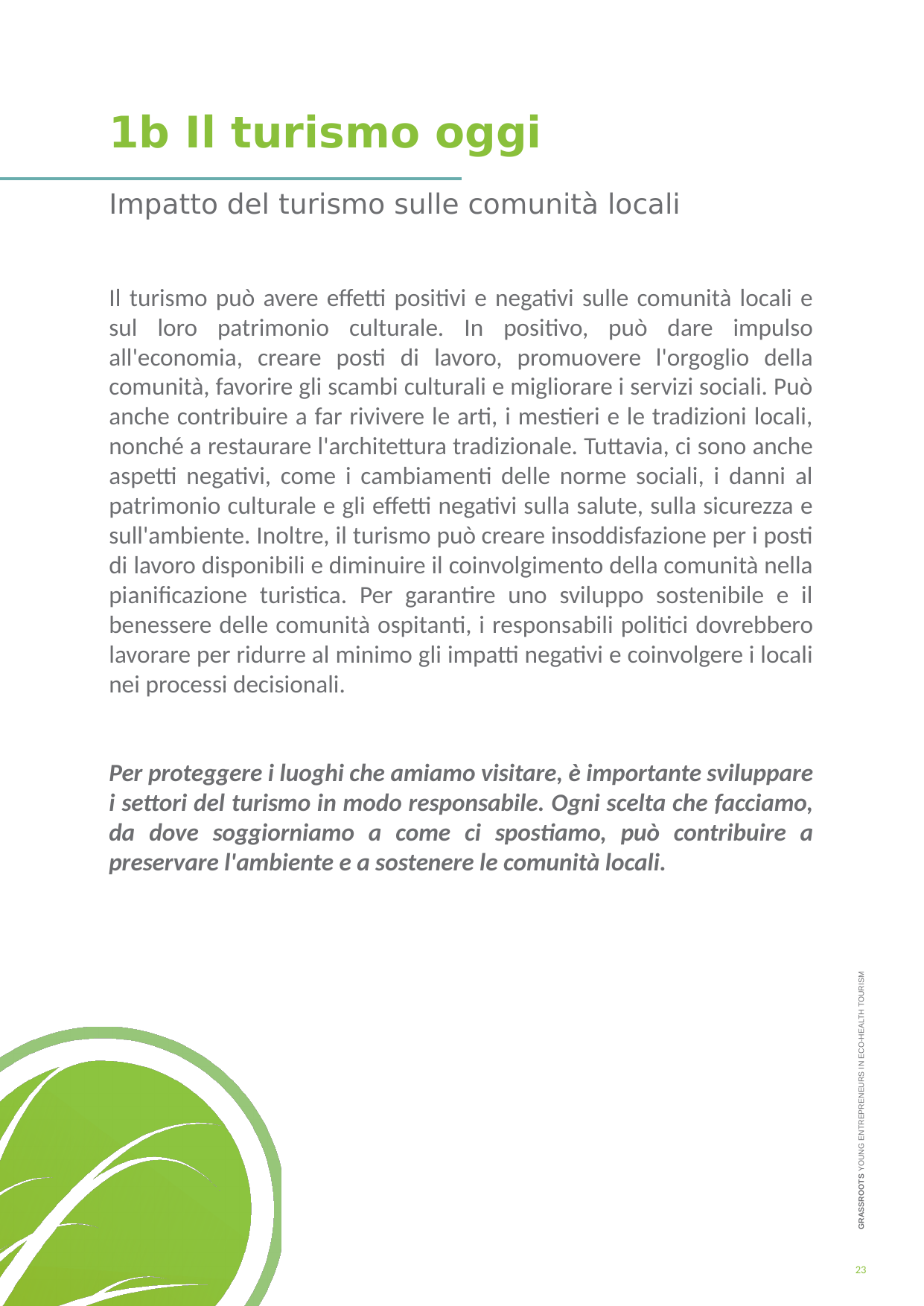

1b Il turismo oggi
Impatto del turismo sulle comunità locali
Il turismo può avere effetti positivi e negativi sulle comunità locali e sul loro patrimonio culturale. In positivo, può dare impulso all'economia, creare posti di lavoro, promuovere l'orgoglio della comunità, favorire gli scambi culturali e migliorare i servizi sociali. Può anche contribuire a far rivivere le arti, i mestieri e le tradizioni locali, nonché a restaurare l'architettura tradizionale. Tuttavia, ci sono anche aspetti negativi, come i cambiamenti delle norme sociali, i danni al patrimonio culturale e gli effetti negativi sulla salute, sulla sicurezza e sull'ambiente. Inoltre, il turismo può creare insoddisfazione per i posti di lavoro disponibili e diminuire il coinvolgimento della comunità nella pianificazione turistica. Per garantire uno sviluppo sostenibile e il benessere delle comunità ospitanti, i responsabili politici dovrebbero lavorare per ridurre al minimo gli impatti negativi e coinvolgere i locali nei processi decisionali.

Per proteggere i luoghi che amiamo visitare, è importante sviluppare i settori del turismo in modo responsabile. Ogni scelta che facciamo, da dove soggiorniamo a come ci spostiamo, può contribuire a preservare l'ambiente e a sostenere le comunità locali.

23